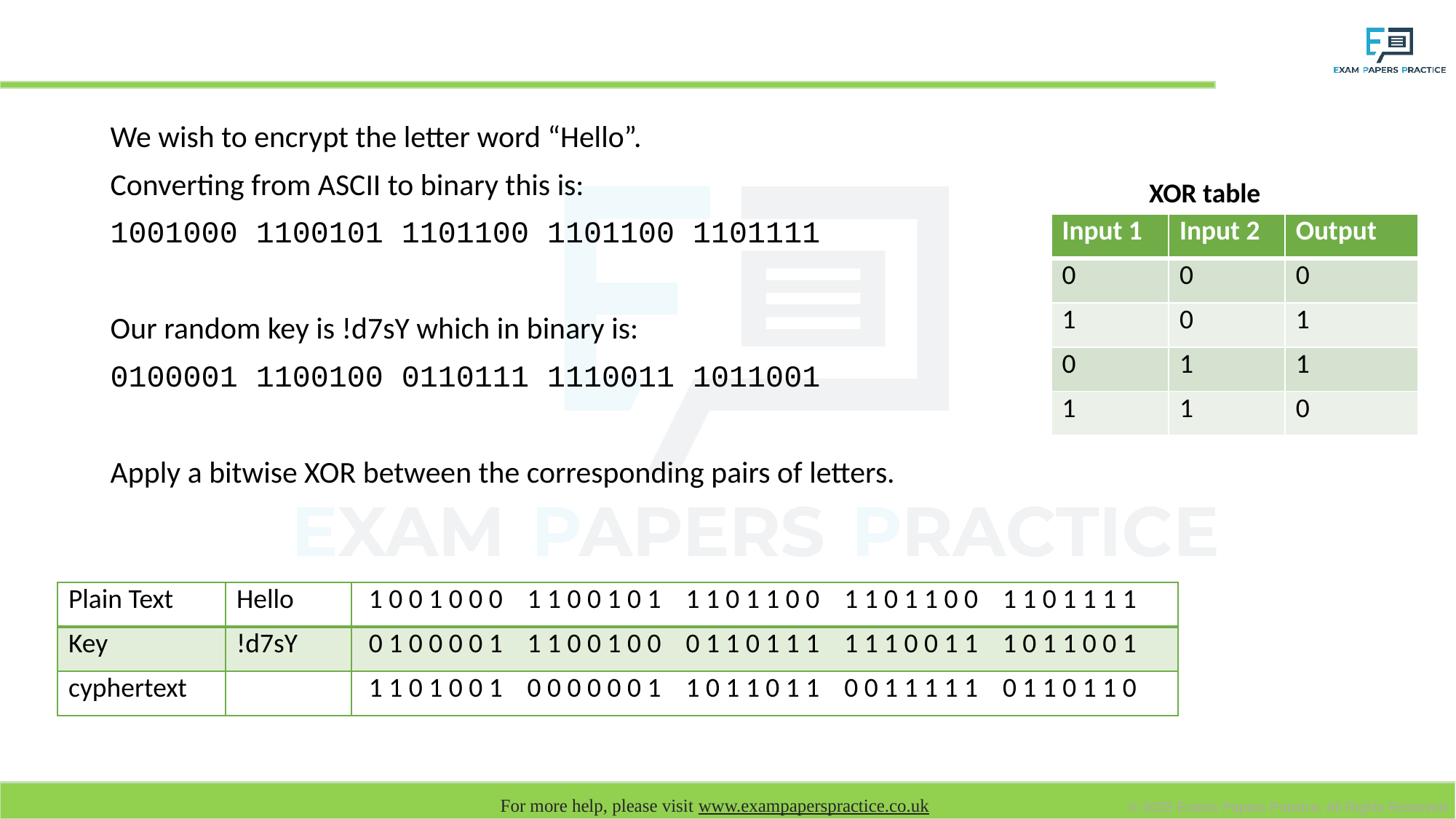

# Worked Example: Vernam cypher Encryption
We wish to encrypt the letter word “Hello”.
Converting from ASCII to binary this is:
1001000 1100101 1101100 1101100 1101111

Our random key is !d7sY which in binary is:
0100001 1100100 0110111 1110011 1011001

Apply a bitwise XOR between the corresponding pairs of letters.

XOR table
| Input 1 | Input 2 | Output |
| --- | --- | --- |
| 0 | 0 | 0 |
| 1 | 0 | 1 |
| 0 | 1 | 1 |
| 1 | 1 | 0 |
| Plain Text | Hello | 1 0 0 1 0 0 0 1 1 0 0 1 0 1 1 1 0 1 1 0 0 1 1 0 1 1 0 0 1 1 0 1 1 1 1 |
| --- | --- | --- |
| Key | !d7sY | 0 1 0 0 0 0 1 1 1 0 0 1 0 0 0 1 1 0 1 1 1 1 1 1 0 0 1 1 1 0 1 1 0 0 1 |
| cyphertext |  | 1 1 0 1 0 0 1 0 0 0 0 0 0 1 1 0 1 1 0 1 1 0 0 1 1 1 1 1 0 1 1 0 1 1 0 |